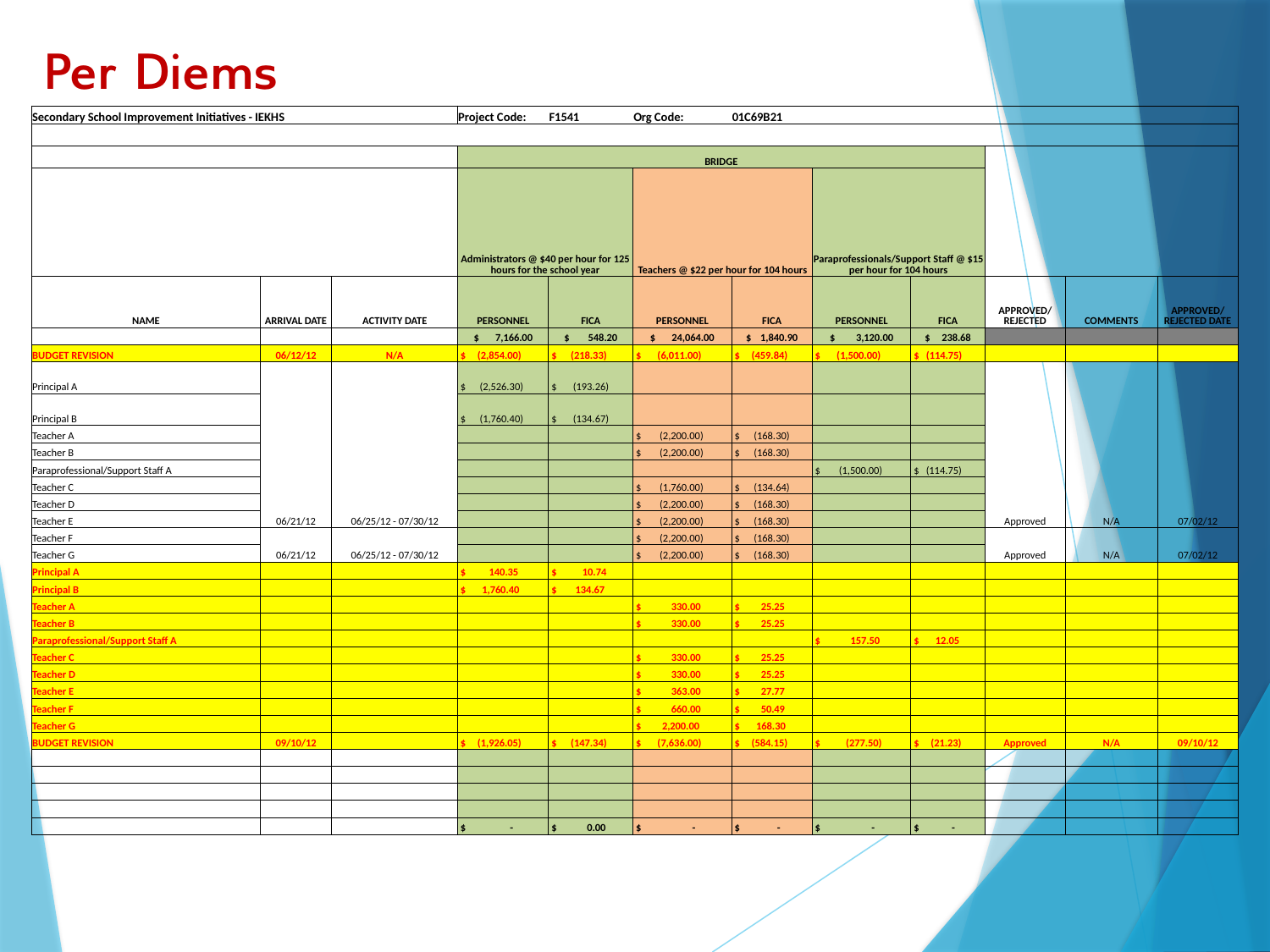

# Per Diems
| Secondary School Improvement Initiatives - IEKHS |  |  | Project Code: | F1541 | Org Code: | 01C69B21 |  |  |  |  |  |
| --- | --- | --- | --- | --- | --- | --- | --- | --- | --- | --- | --- |
|  |  |  |  |  |  |  |  |  |  |  |  |
|  |  |  | BRIDGE |  |  |  |  |  |  |  |  |
|  |  |  | Administrators @ $40 per hour for 125 hours for the school year |  | Teachers @ $22 per hour for 104 hours |  | Paraprofessionals/Support Staff @ $15 per hour for 104 hours |  |  |  |  |
| NAME | ARRIVAL DATE | ACTIVITY DATE | PERSONNEL | FICA | PERSONNEL | FICA | PERSONNEL | FICA | APPROVED/REJECTED | COMMENTS | APPROVED/REJECTED DATE |
|  |  |  | $ 7,166.00 | $ 548.20 | $ 24,064.00 | $ 1,840.90 | $ 3,120.00 | $ 238.68 |  |  |  |
| BUDGET REVISION | 06/12/12 | N/A | $ (2,854.00) | $ (218.33) | $ (6,011.00) | $ (459.84) | $ (1,500.00) | $ (114.75) |  |  |  |
| Principal A | 06/21/12 | 06/25/12 - 07/30/12 | $ (2,526.30) | $ (193.26) |  |  |  |  | Approved | N/A | 07/02/12 |
| Principal B |  |  | $ (1,760.40) | $ (134.67) |  |  |  |  |  |  |  |
| Teacher A |  |  |  |  | $ (2,200.00) | $ (168.30) |  |  |  |  |  |
| Teacher B |  |  |  |  | $ (2,200.00) | $ (168.30) |  |  |  |  |  |
| Paraprofessional/Support Staff A |  |  |  |  |  |  | $ (1,500.00) | $ (114.75) |  |  |  |
| Teacher C |  |  |  |  | $ (1,760.00) | $ (134.64) |  |  |  |  |  |
| Teacher D |  |  |  |  | $ (2,200.00) | $ (168.30) |  |  |  |  |  |
| Teacher E |  |  |  |  | $ (2,200.00) | $ (168.30) |  |  |  |  |  |
| Teacher F | 06/21/12 | 06/25/12 - 07/30/12 |  |  | $ (2,200.00) | $ (168.30) |  |  | Approved | N/A | 07/02/12 |
| Teacher G |  |  |  |  | $ (2,200.00) | $ (168.30) |  |  |  |  |  |
| Principal A |  |  | $ 140.35 | $ 10.74 |  |  |  |  |  |  |  |
| Principal B |  |  | $ 1,760.40 | $ 134.67 |  |  |  |  |  |  |  |
| Teacher A |  |  |  |  | $ 330.00 | $ 25.25 |  |  |  |  |  |
| Teacher B |  |  |  |  | $ 330.00 | $ 25.25 |  |  |  |  |  |
| Paraprofessional/Support Staff A |  |  |  |  |  |  | $ 157.50 | $ 12.05 |  |  |  |
| Teacher C |  |  |  |  | $ 330.00 | $ 25.25 |  |  |  |  |  |
| Teacher D |  |  |  |  | $ 330.00 | $ 25.25 |  |  |  |  |  |
| Teacher E |  |  |  |  | $ 363.00 | $ 27.77 |  |  |  |  |  |
| Teacher F |  |  |  |  | $ 660.00 | $ 50.49 |  |  |  |  |  |
| Teacher G |  |  |  |  | $ 2,200.00 | $ 168.30 |  |  |  |  |  |
| BUDGET REVISION | 09/10/12 |  | $ (1,926.05) | $ (147.34) | $ (7,636.00) | $ (584.15) | $ (277.50) | $ (21.23) | Approved | N/A | 09/10/12 |
|  |  |  |  |  |  |  |  |  |  |  |  |
|  |  |  |  |  |  |  |  |  |  |  |  |
|  |  |  |  |  |  |  |  |  |  |  |  |
|  |  |  |  |  |  |  |  |  |  |  |  |
|  |  |  | $ - | $ 0.00 | $ - | $ - | $ - | $ - |  |  |  |